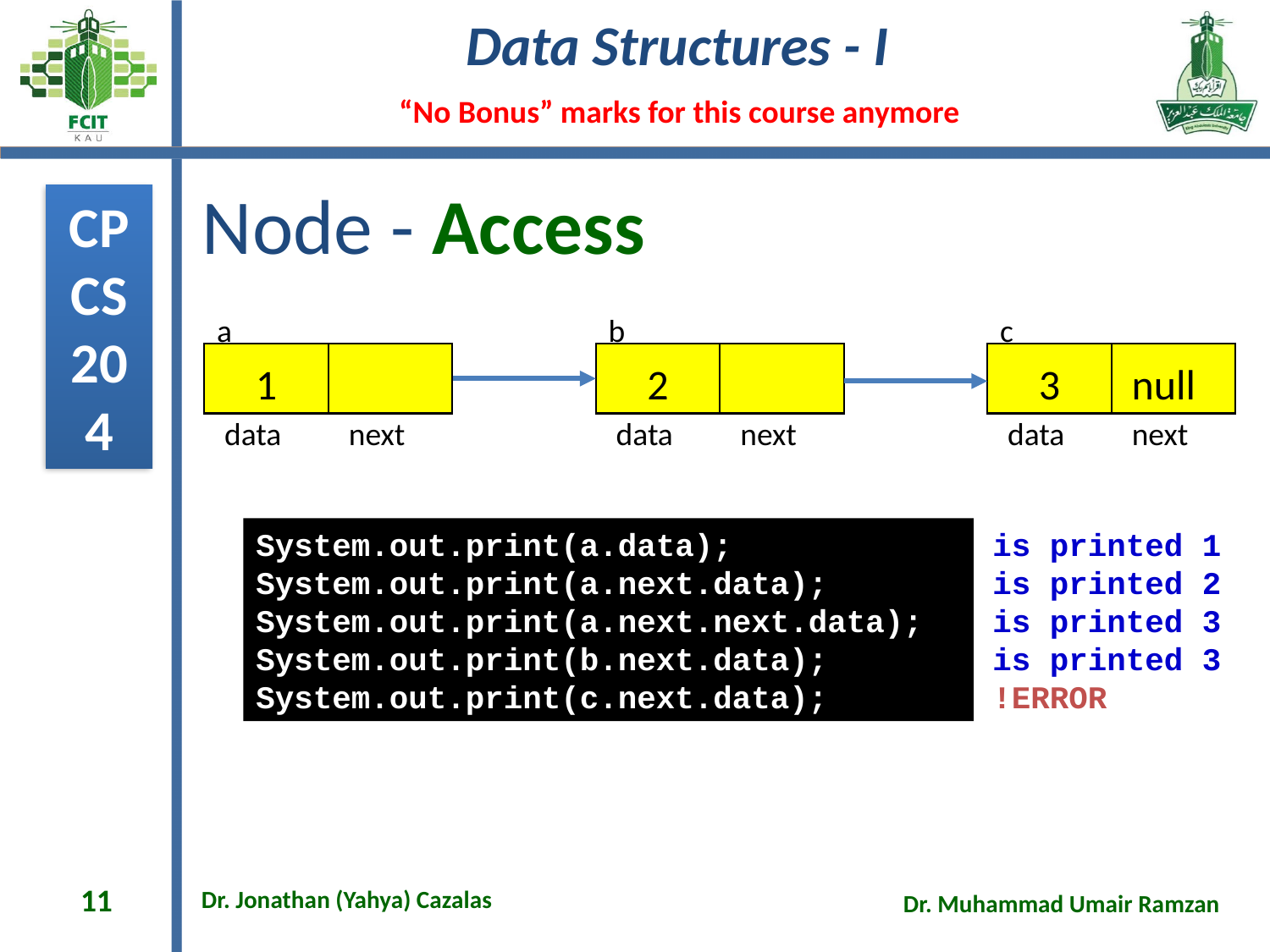

# Node - Access
a

1
null
data
next
b

2
null
data
next
c

3
null
data
next

System.out.print(a.data);
System.out.print(a.next.data);
System.out.print(a.next.next.data);
System.out.print(b.next.data);
System.out.print(c.next.data);
1 is printed
2 is printed
3 is printed
3 is printed
ERROR!
11